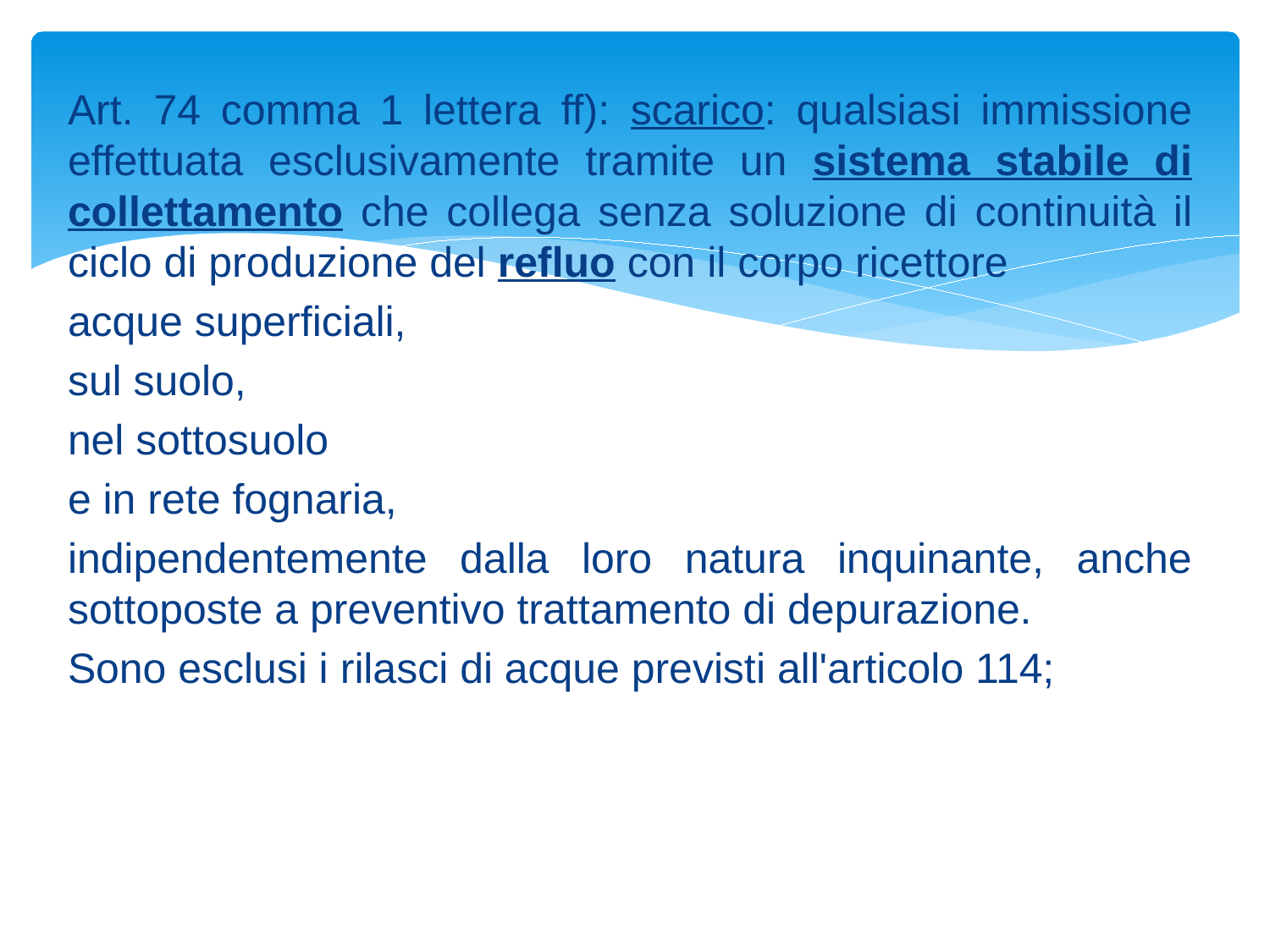

Art. 74 comma 1 lettera ff): scarico: qualsiasi immissione effettuata esclusivamente tramite un sistema stabile di collettamento che collega senza soluzione di continuità il ciclo di produzione del refluo con il corpo ricettore
acque superficiali,
sul suolo,
nel sottosuolo
e in rete fognaria,
indipendentemente dalla loro natura inquinante, anche sottoposte a preventivo trattamento di depurazione.
Sono esclusi i rilasci di acque previsti all'articolo 114;